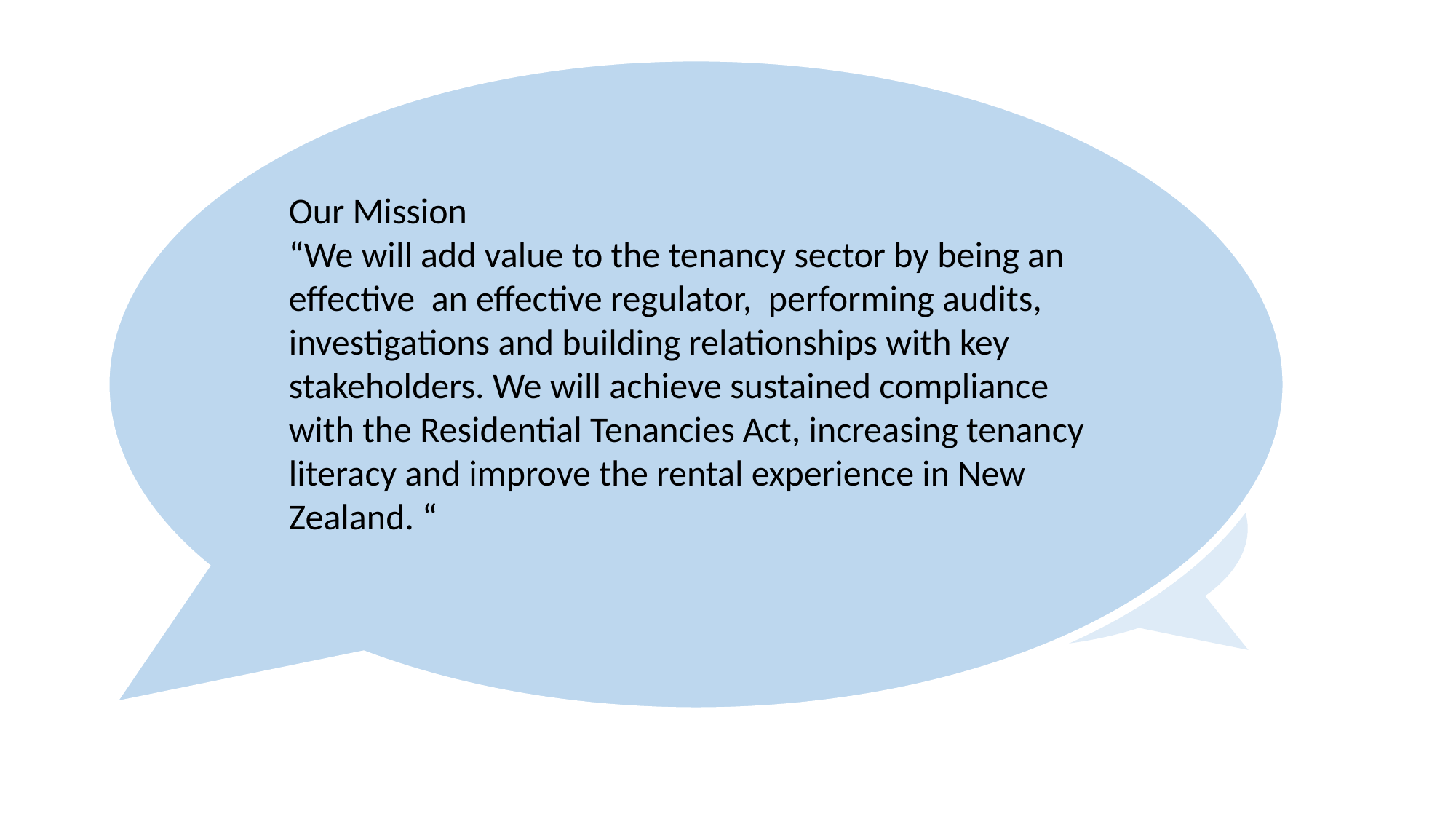

Our Mission
“We will add value to the tenancy sector by being an effective  an effective regulator,  performing audits, investigations and building relationships with key stakeholders. We will achieve sustained compliance with the Residential Tenancies Act, increasing tenancy literacy and improve the rental experience in New Zealand. “